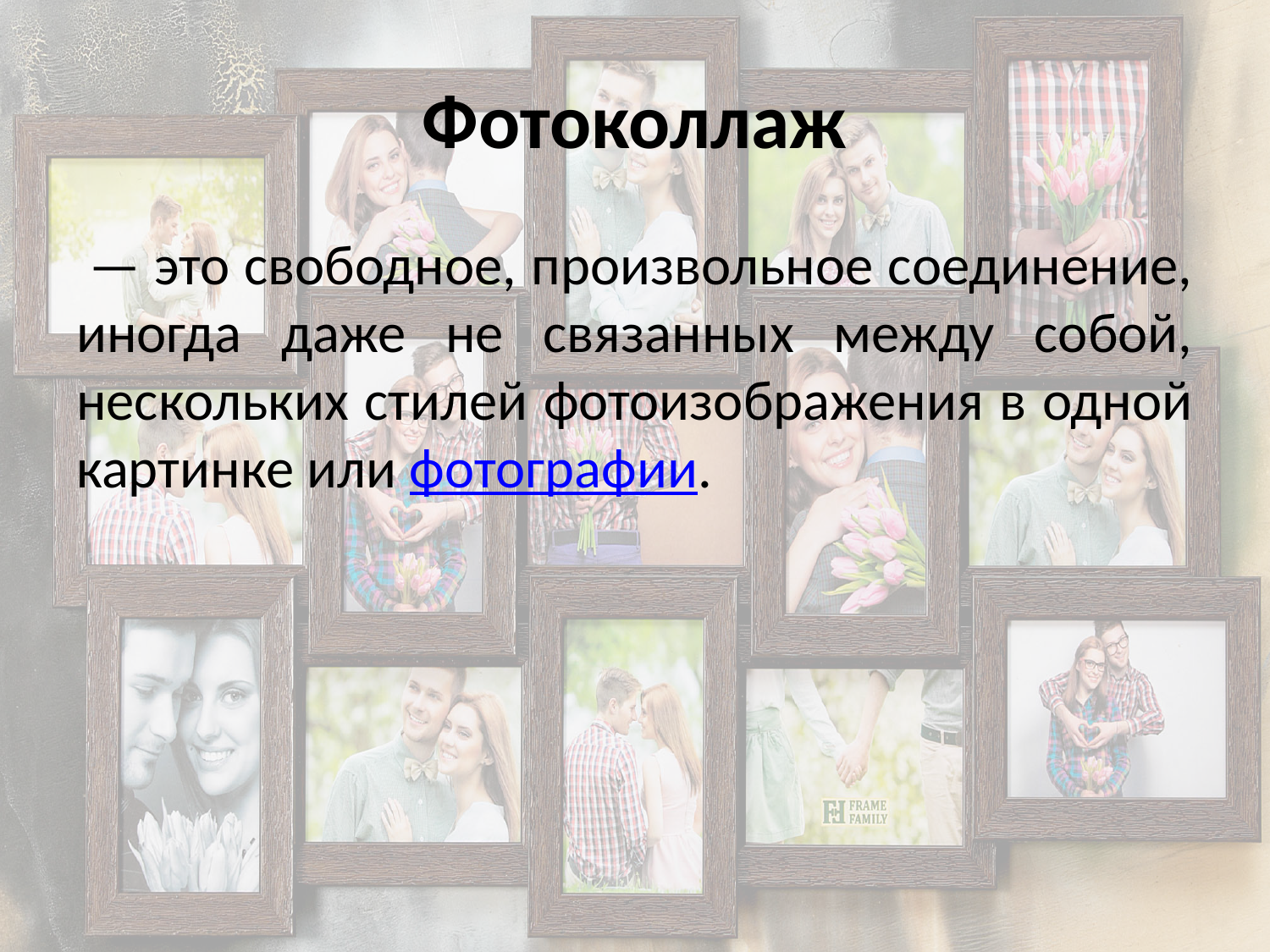

# Фотоколлаж
 — это свободное, произвольное соединение, иногда даже не связанных между собой, нескольких стилей фотоизображения в одной картинке или фотографии.